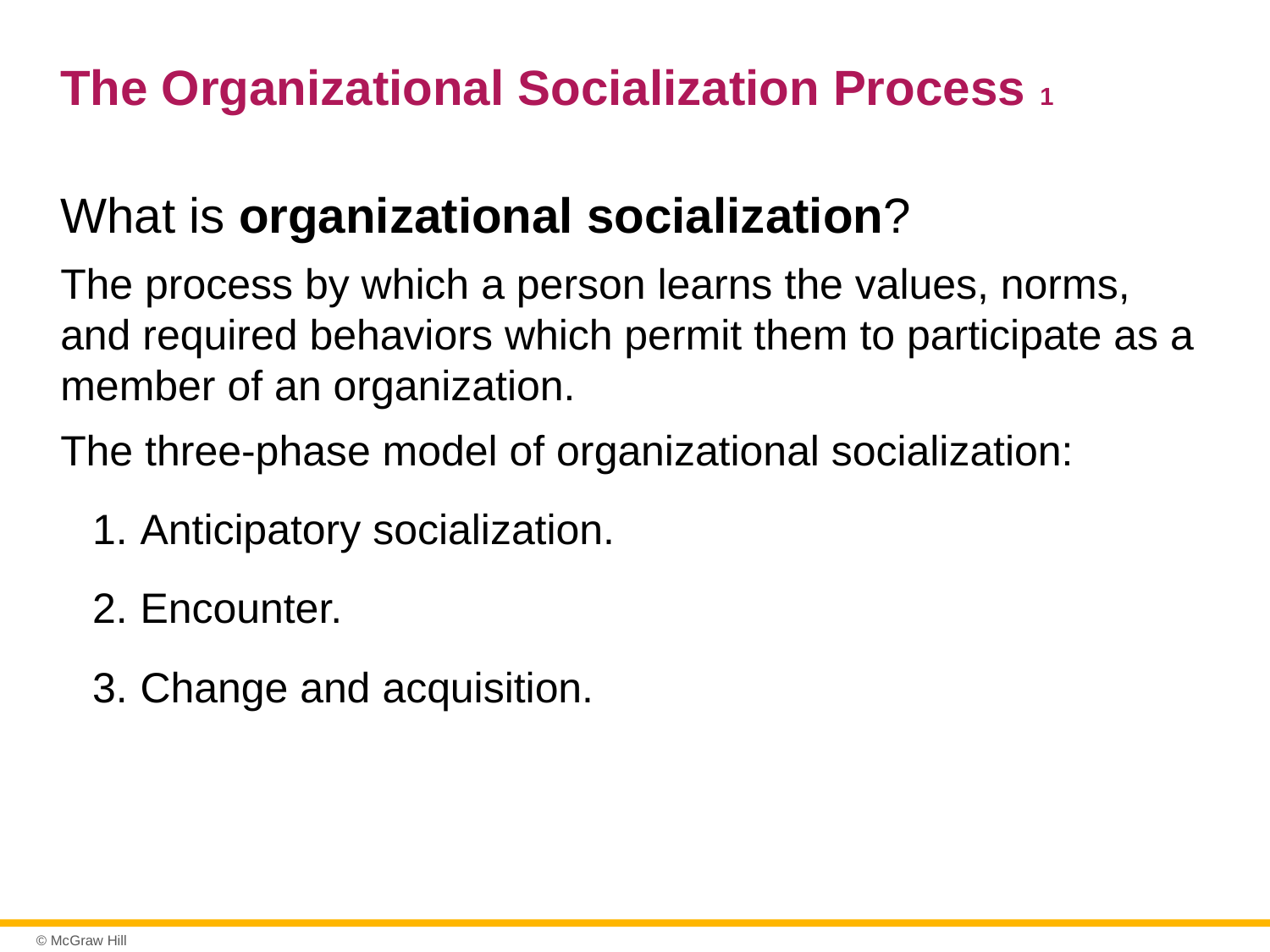

# The Organizational Socialization Process 1
What is organizational socialization?
The process by which a person learns the values, norms, and required behaviors which permit them to participate as a member of an organization.
The three-phase model of organizational socialization:
Anticipatory socialization.
Encounter.
Change and acquisition.